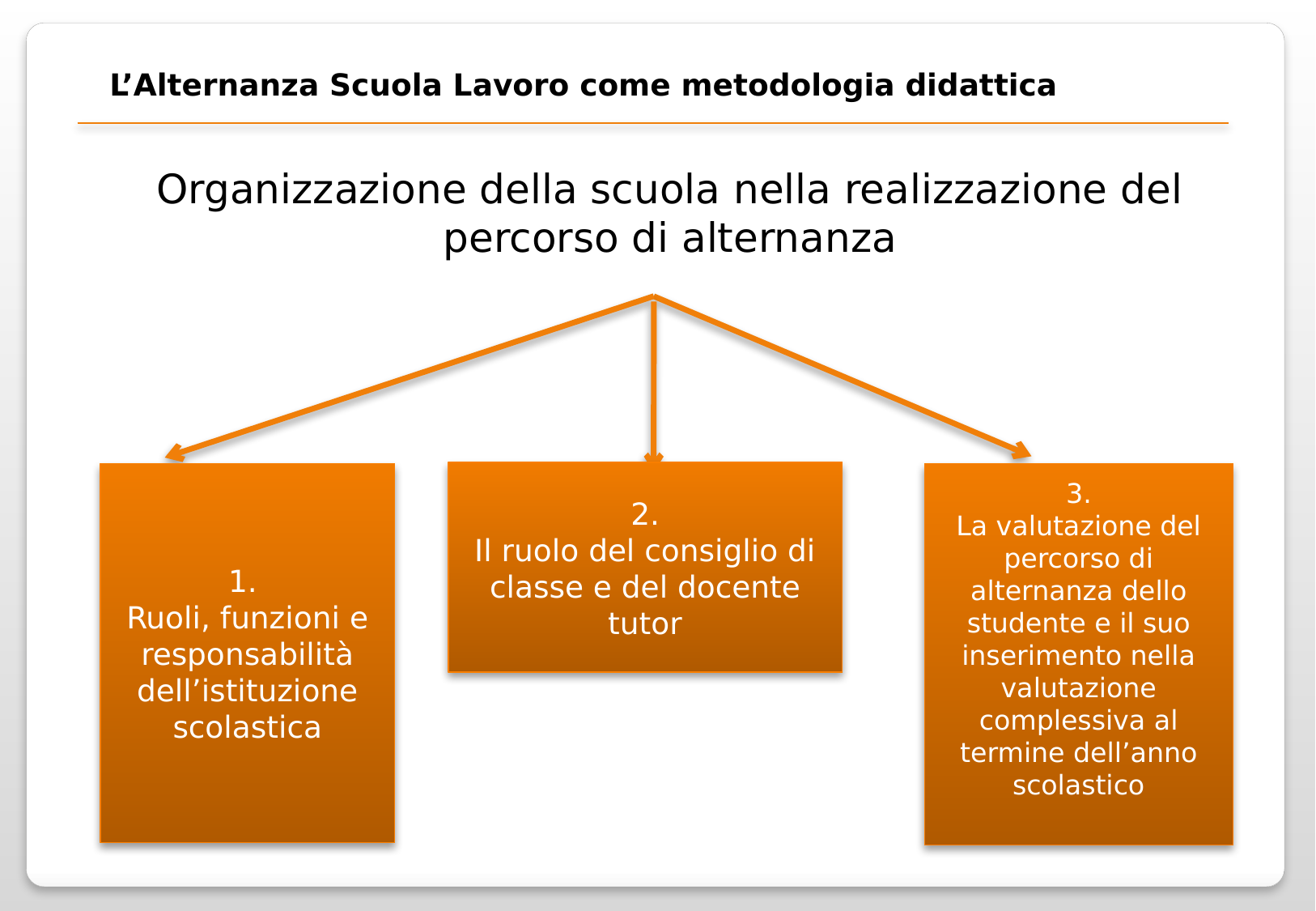

L’Alternanza Scuola Lavoro come metodologia didattica
Organizzazione della scuola nella realizzazione del percorso di alternanza

2.
Il ruolo del consiglio di classe e del docente tutor

1.
Ruoli, funzioni e responsabilità dell’istituzione scolastica
3.
La valutazione del percorso di alternanza dello studente e il suo inserimento nella valutazione complessiva al termine dell’anno scolastico